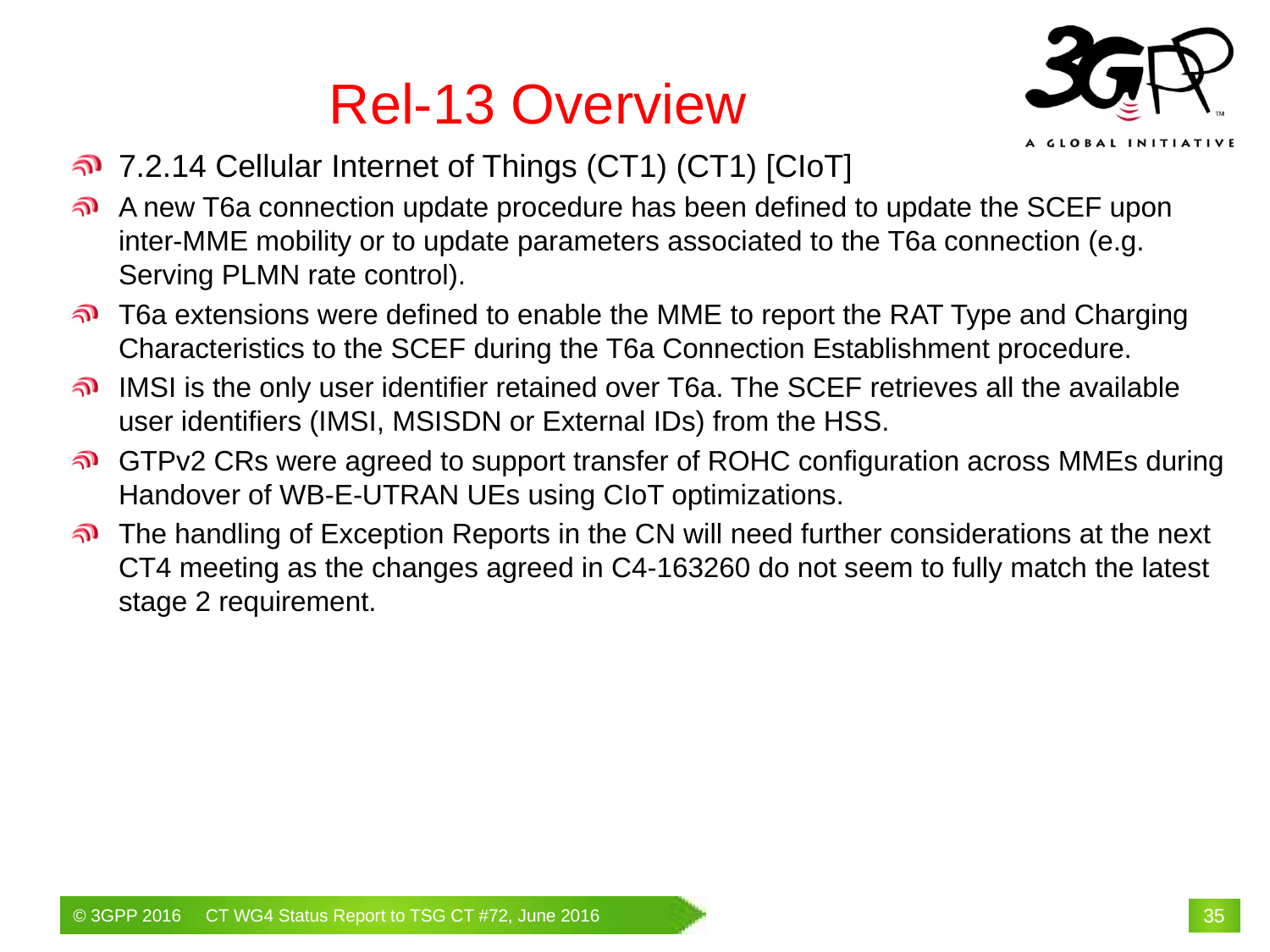

# Rel-13 Overview
7.2.14 Cellular Internet of Things (CT1) (CT1) [CIoT]
A new T6a connection update procedure has been defined to update the SCEF upon inter-MME mobility or to update parameters associated to the T6a connection (e.g. Serving PLMN rate control).
T6a extensions were defined to enable the MME to report the RAT Type and Charging Characteristics to the SCEF during the T6a Connection Establishment procedure.
IMSI is the only user identifier retained over T6a. The SCEF retrieves all the available user identifiers (IMSI, MSISDN or External IDs) from the HSS.
GTPv2 CRs were agreed to support transfer of ROHC configuration across MMEs during Handover of WB-E-UTRAN UEs using CIoT optimizations.
The handling of Exception Reports in the CN will need further considerations at the next CT4 meeting as the changes agreed in C4-163260 do not seem to fully match the latest stage 2 requirement.